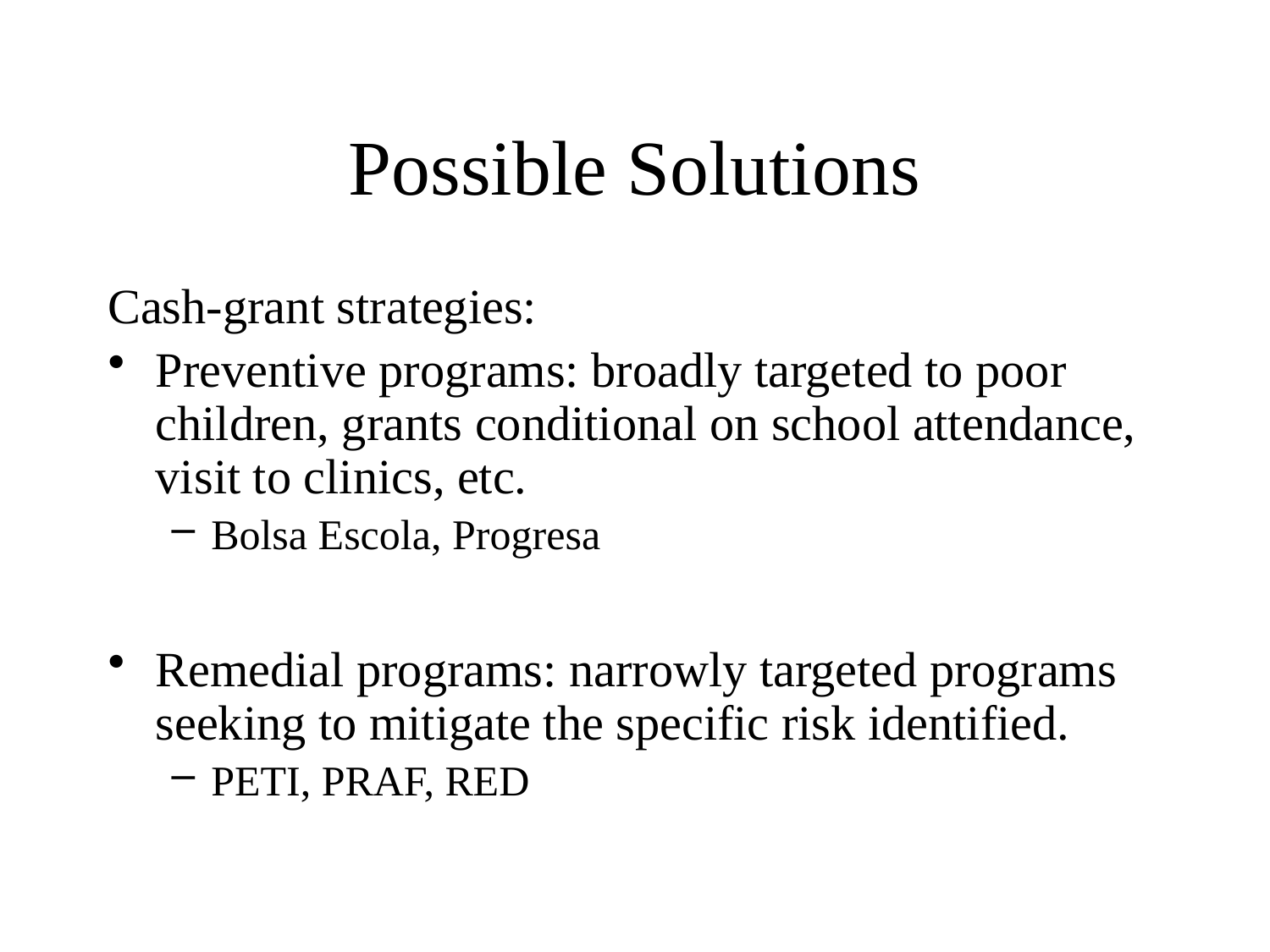

# Possible Solutions
Cash-grant strategies:
Preventive programs: broadly targeted to poor children, grants conditional on school attendance, visit to clinics, etc.
Bolsa Escola, Progresa

Remedial programs: narrowly targeted programs seeking to mitigate the specific risk identified.
PETI, PRAF, RED